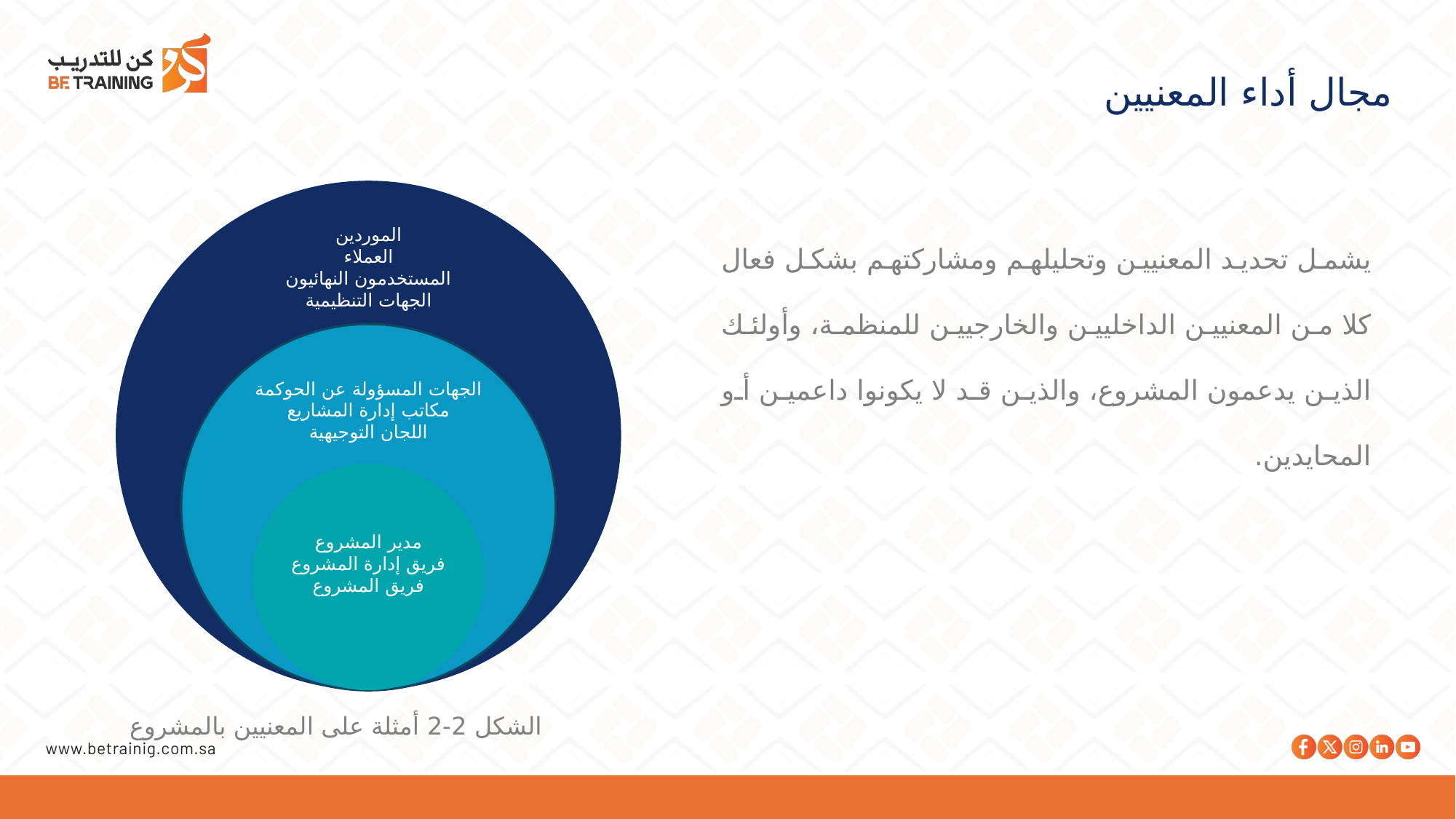

مجال أداء المعنيين

يشمل تحديد المعنيين وتحليلهم ومشاركتهم بشكل فعال كلا من المعنيين الداخليين والخارجيين للمنظمة، وأولئك الذين يدعمون المشروع، والذين قد لا يكونوا داعمين أو المحايدين.

الموردين
العملاء
المستخدمون النهائيون
الجهات التنظيمية

الجهات المسؤولة عن الحوكمة
مكاتب إدارة المشاريع
اللجان التوجيهية

مدير المشروع
فريق إدارة المشروع
فريق المشروع
الشكل 2-2 أمثلة على المعنيين بالمشروع